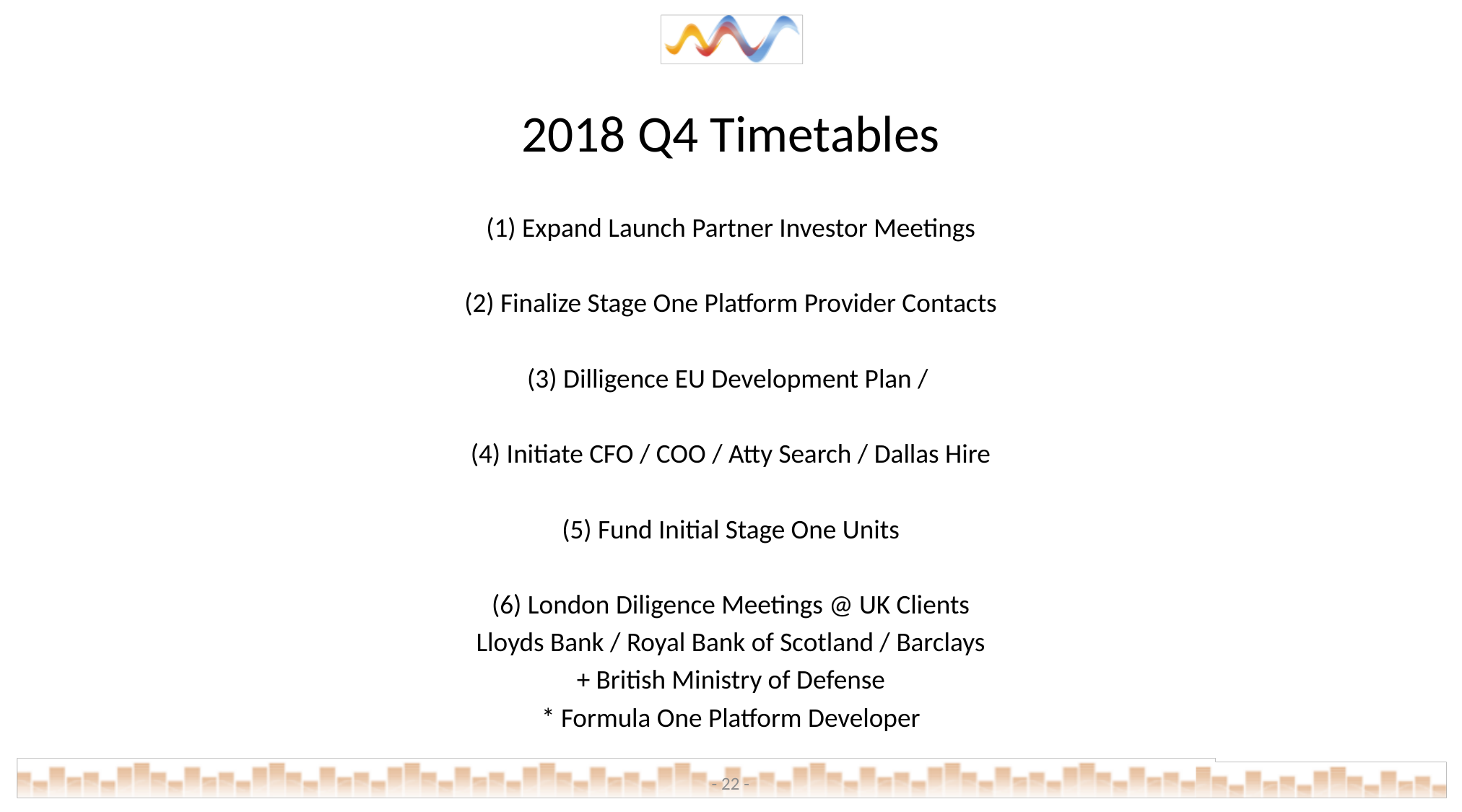

# 2018 Q4 Timetables

(1) Expand Launch Partner Investor Meetings

(2) Finalize Stage One Platform Provider Contacts

(3) Dilligence EU Development Plan /

(4) Initiate CFO / COO / Atty Search / Dallas Hire

(5) Fund Initial Stage One Units

(6) London Diligence Meetings @ UK Clients
Lloyds Bank / Royal Bank of Scotland / Barclays
+ British Ministry of Defense
* Formula One Platform Developer
- 22 -